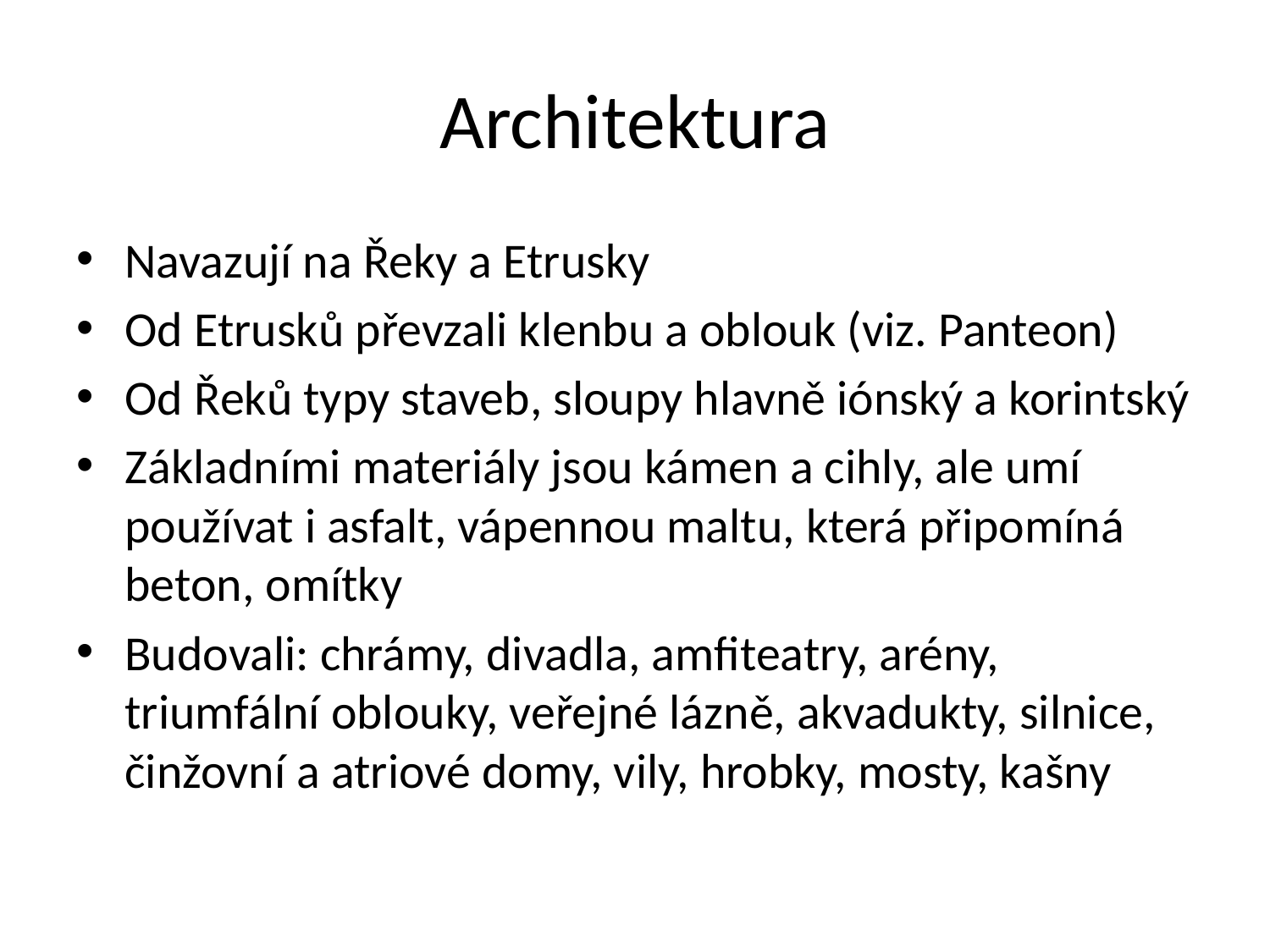

# Architektura
Navazují na Řeky a Etrusky
Od Etrusků převzali klenbu a oblouk (viz. Panteon)
Od Řeků typy staveb, sloupy hlavně iónský a korintský
Základními materiály jsou kámen a cihly, ale umí používat i asfalt, vápennou maltu, která připomíná beton, omítky
Budovali: chrámy, divadla, amfiteatry, arény, triumfální oblouky, veřejné lázně, akvadukty, silnice, činžovní a atriové domy, vily, hrobky, mosty, kašny